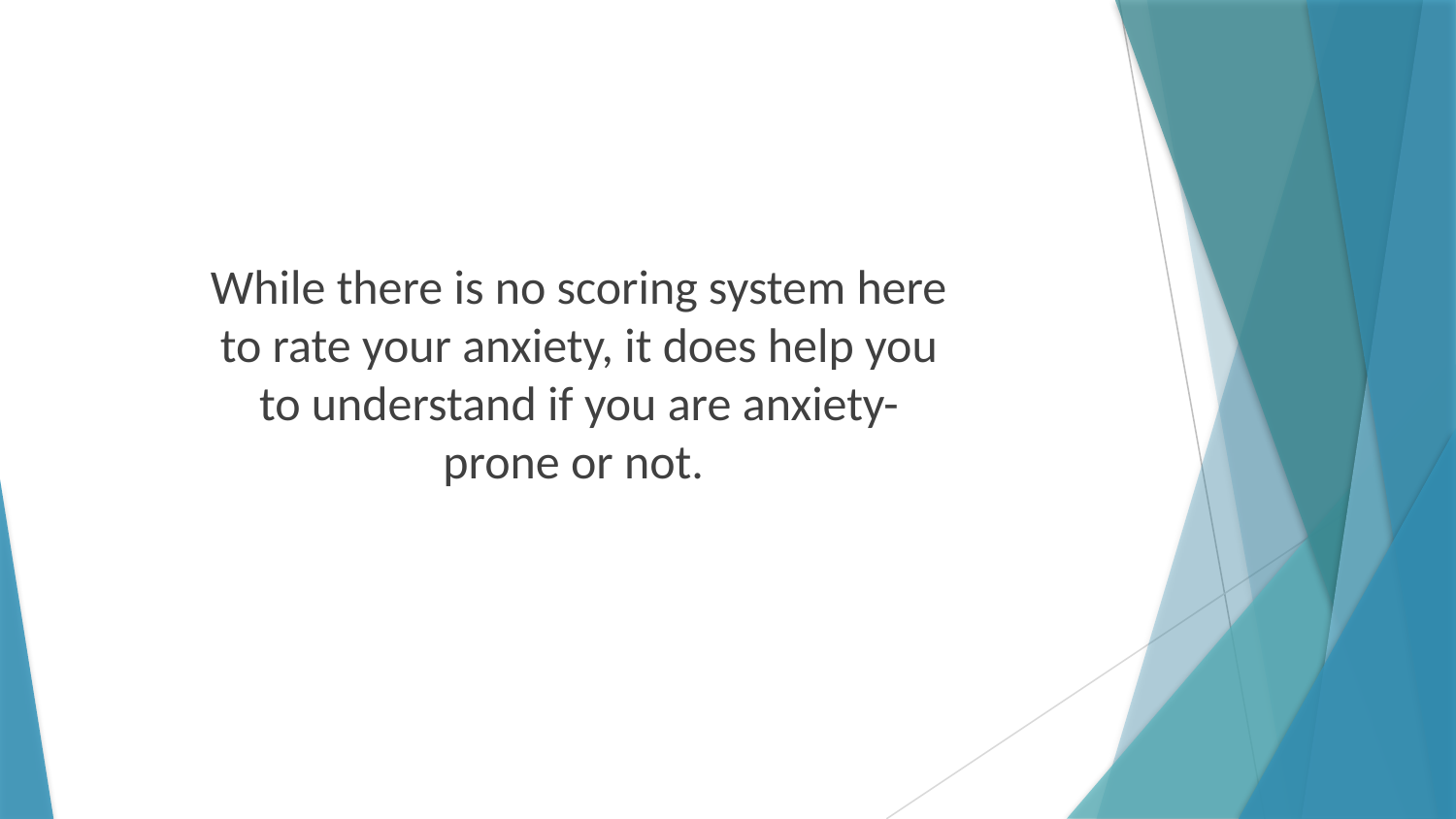

While there is no scoring system here to rate your anxiety, it does help you to understand if you are anxiety-prone or not.